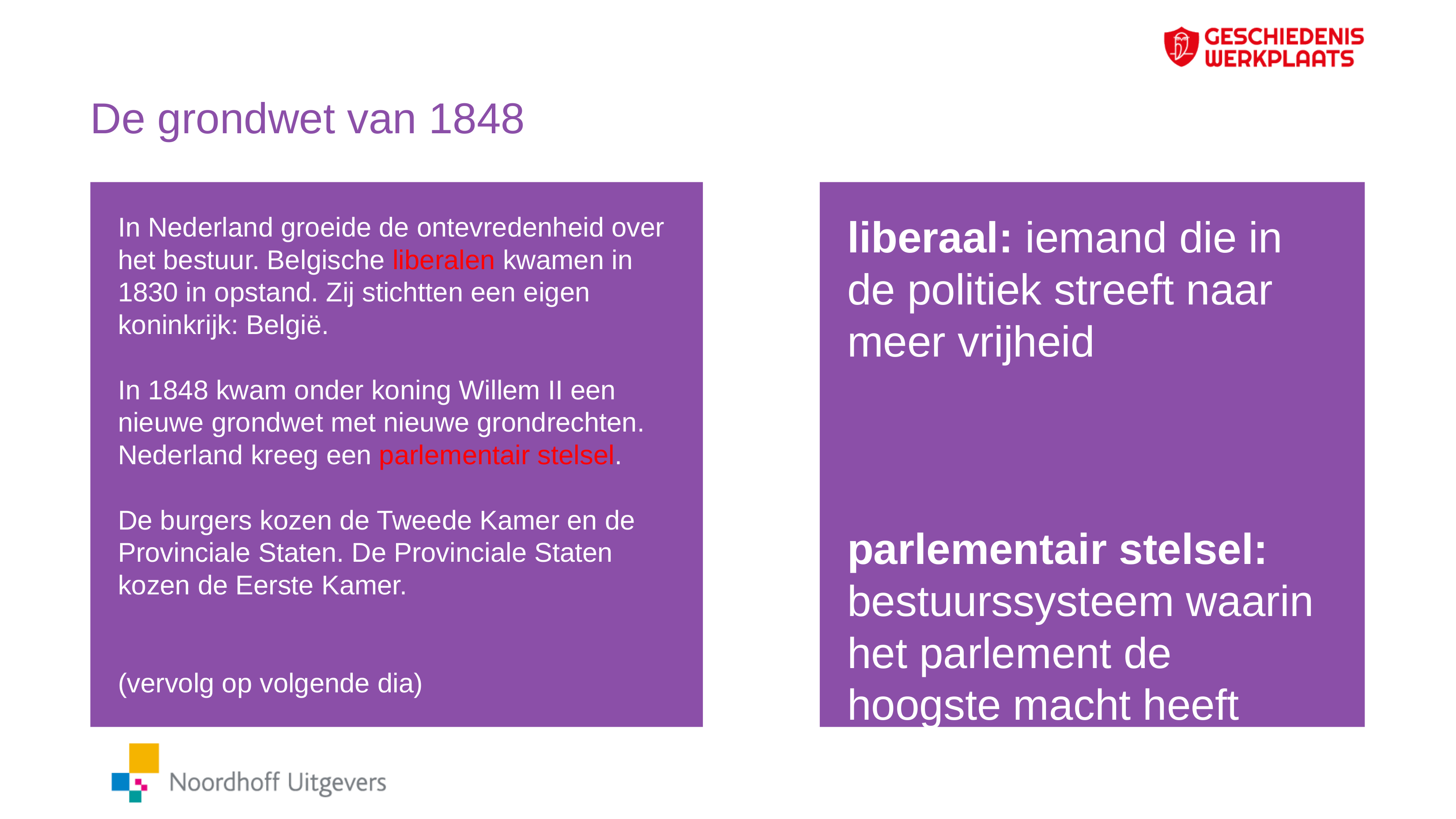

# De grondwet van 1848
In Nederland groeide de ontevredenheid over het bestuur. Belgische liberalen kwamen in 1830 in opstand. Zij stichtten een eigen koninkrijk: België.

In 1848 kwam onder koning Willem II een nieuwe grondwet met nieuwe grondrechten. Nederland kreeg een parlementair stelsel.

De burgers kozen de Tweede Kamer en de Provinciale Staten. De Provinciale Staten kozen de Eerste Kamer.

(vervolg op volgende dia)

liberaal: iemand die in de politiek streeft naar meer vrijheid

parlementair stelsel: bestuurssysteem waarin het parlement de hoogste macht heeft